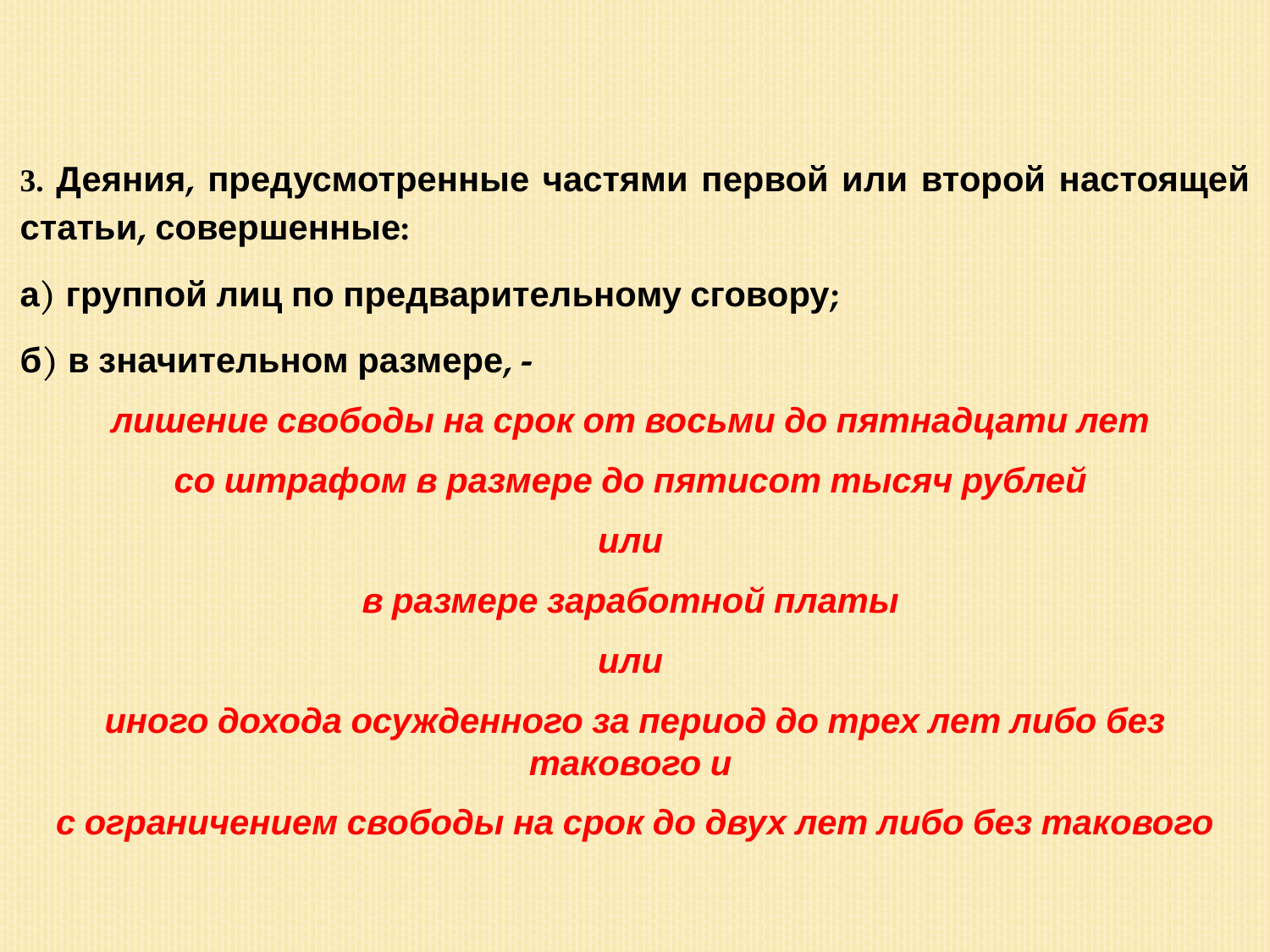

3. Деяния, предусмотренные частями первой или второй настоящей статьи, совершенные:
а) группой лиц по предварительному сговору;
б) в значительном размере, -
лишение свободы на срок от восьми до пятнадцати лет
со штрафом в размере до пятисот тысяч рублей
или
в размере заработной платы
или
иного дохода осужденного за период до трех лет либо без такового и
с ограничением свободы на срок до двух лет либо без такового